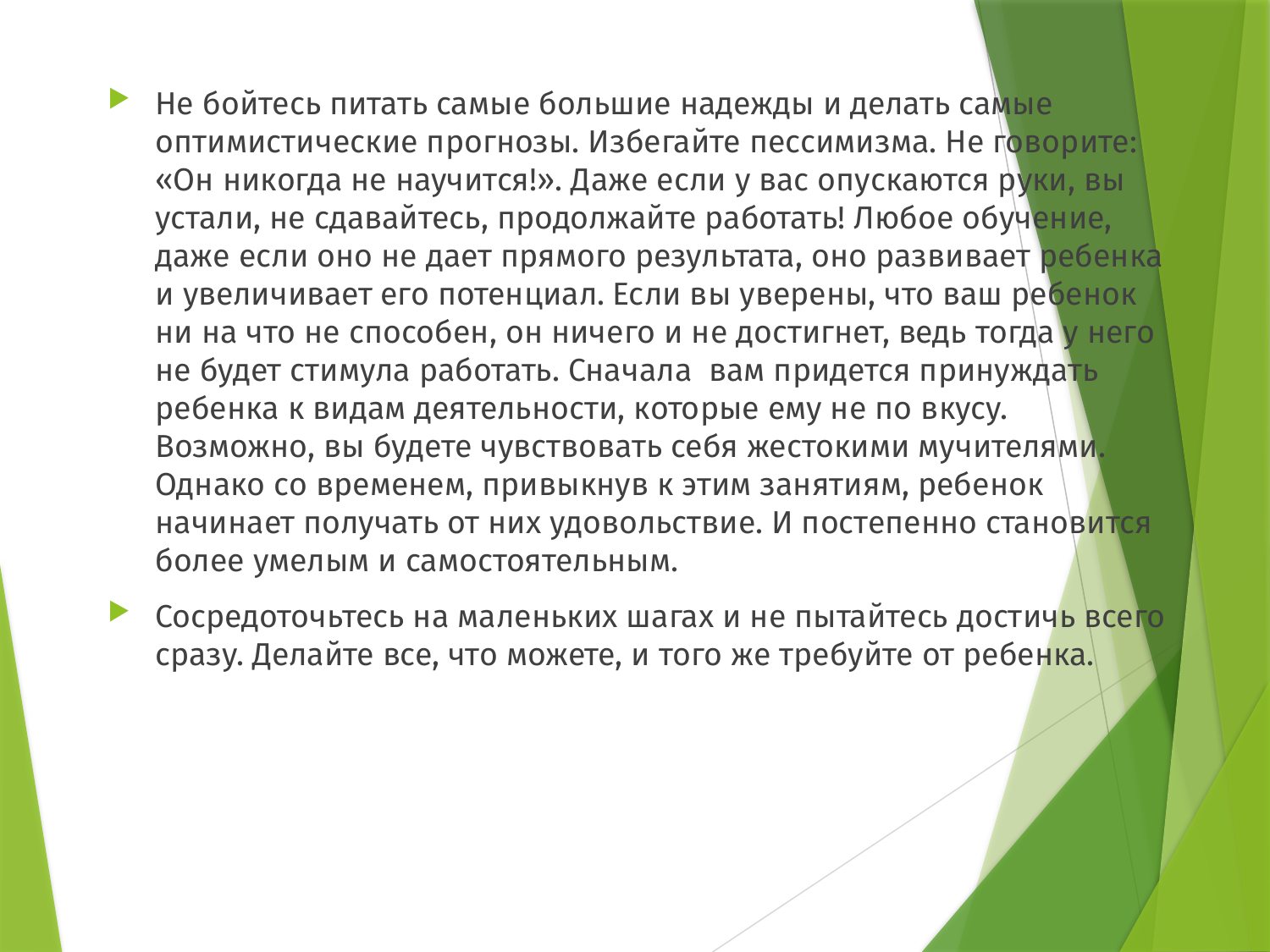

# Не бойтесь питать самые большие надежды и делать самые оптимистические прогнозы. Избегайте пессимизма. Не говорите: «Он никогда не научится!». Даже если у вас опускаются руки, вы устали, не сдавайтесь, продолжайте работать! Любое обучение, даже если оно не дает прямого результата, оно развивает ребенка и увеличивает его потенциал. Если вы уверены, что ваш ребенок ни на что не способен, он ничего и не достигнет, ведь тогда у него не будет стимула рабо­тать. Сначала  вам придется принуждать ребенка к видам деятельности, которые ему не по вкусу. Возможно, вы буде­те чувствовать себя жестокими мучителями. Однако со временем, привыкнув к этим занятиям, ребенок начинает получать от них удовольствие. И постепенно становится более умелым и самостоятельным.
Сосредоточьтесь на маленьких шагах и не пытайтесь достичь всего сразу. Делайте все, что можете, и того же требуйте от ребенка.